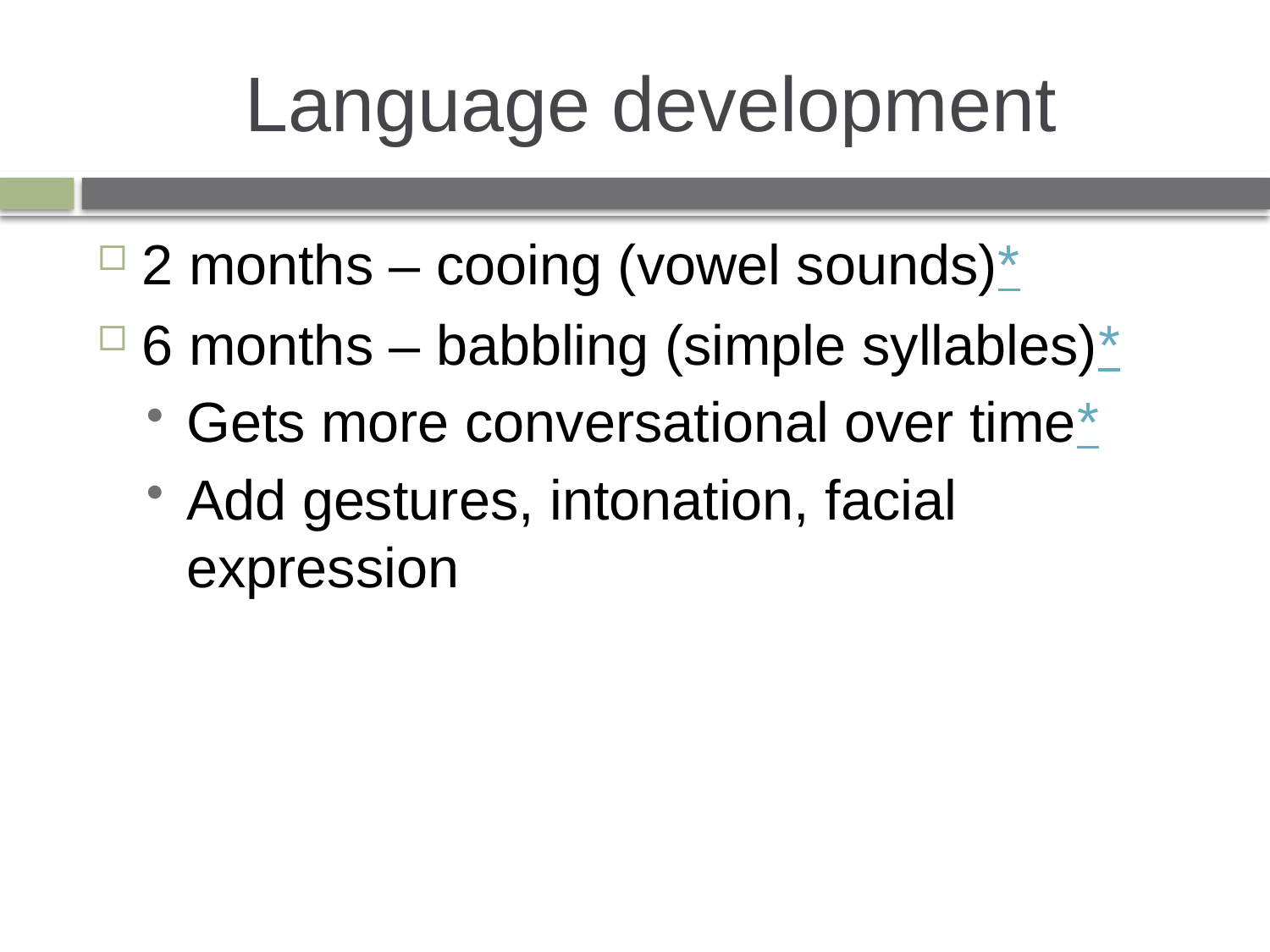

# Language development
2 months – cooing (vowel sounds)*
6 months – babbling (simple syllables)*
Gets more conversational over time*
Add gestures, intonation, facial expression